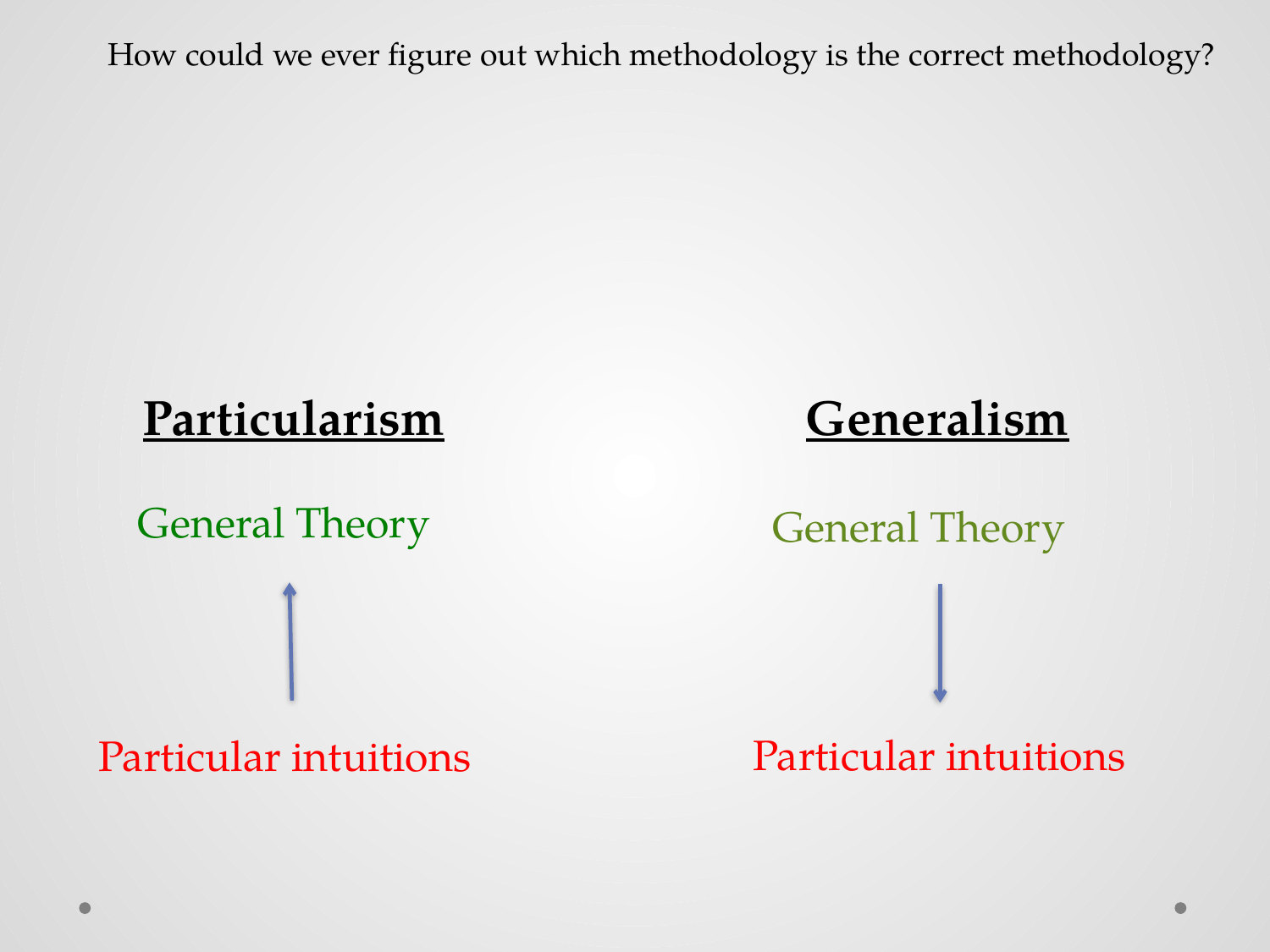

How could we ever figure out which methodology is the correct methodology?
Particularism
Generalism
General Theory
General Theory
Particular intuitions
Particular intuitions